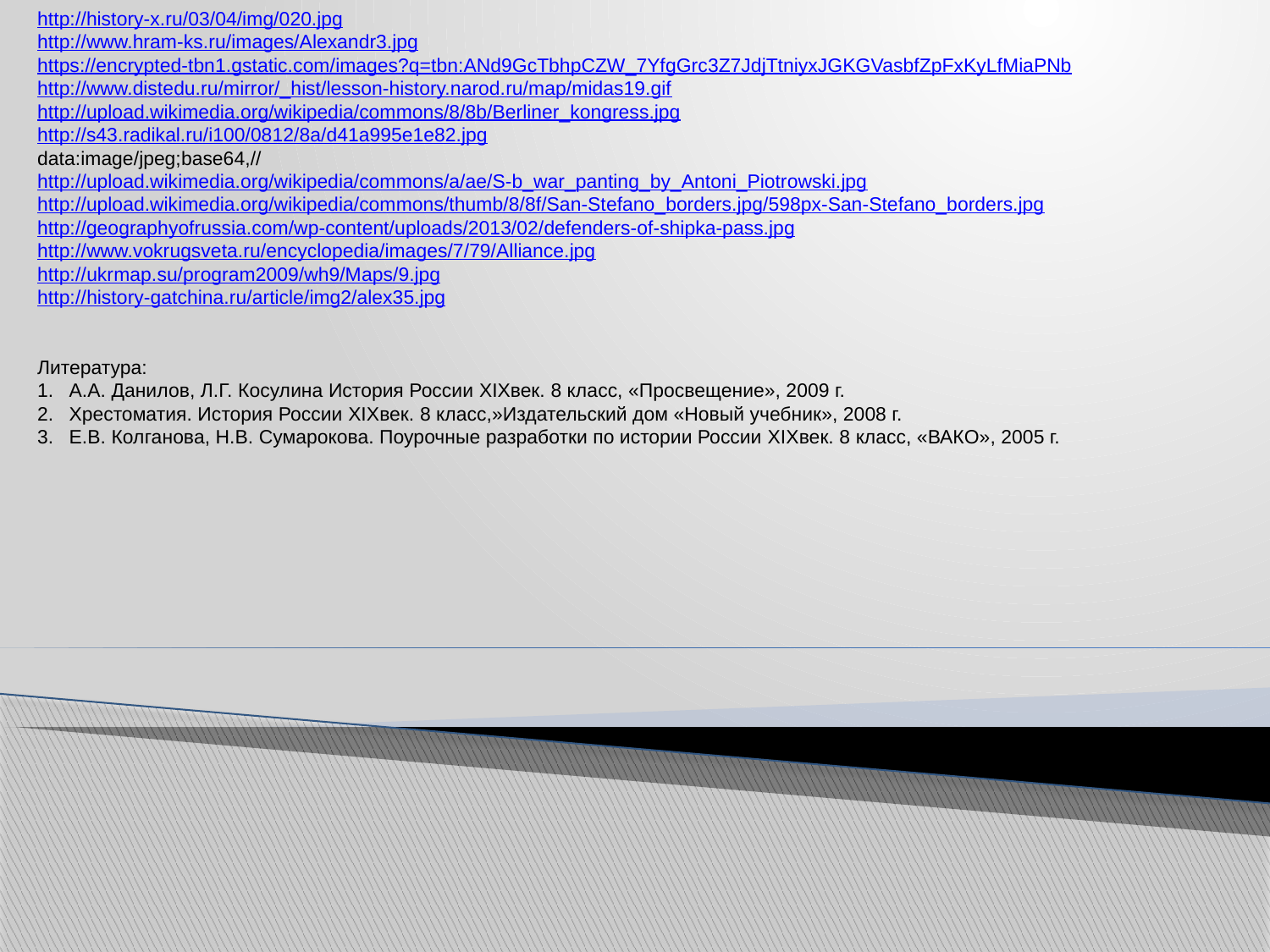

http://history-x.ru/03/04/img/020.jpg
http://www.hram-ks.ru/images/Alexandr3.jpg
https://encrypted-tbn1.gstatic.com/images?q=tbn:ANd9GcTbhpCZW_7YfgGrc3Z7JdjTtniyxJGKGVasbfZpFxKyLfMiaPNb
http://www.distedu.ru/mirror/_hist/lesson-history.narod.ru/map/midas19.gif
http://upload.wikimedia.org/wikipedia/commons/8/8b/Berliner_kongress.jpg
http://s43.radikal.ru/i100/0812/8a/d41a995e1e82.jpg
data:image/jpeg;base64,//
http://upload.wikimedia.org/wikipedia/commons/a/ae/S-b_war_panting_by_Antoni_Piotrowski.jpg
http://upload.wikimedia.org/wikipedia/commons/thumb/8/8f/San-Stefano_borders.jpg/598px-San-Stefano_borders.jpg
http://geographyofrussia.com/wp-content/uploads/2013/02/defenders-of-shipka-pass.jpg
http://www.vokrugsveta.ru/encyclopedia/images/7/79/Alliance.jpg
http://ukrmap.su/program2009/wh9/Maps/9.jpg
http://history-gatchina.ru/article/img2/alex35.jpg

Литература:
А.А. Данилов, Л.Г. Косулина История России XIXвек. 8 класс, «Просвещение», 2009 г.
Хрестоматия. История России XIXвек. 8 класс,»Издательский дом «Новый учебник», 2008 г.
Е.В. Колганова, Н.В. Сумарокова. Поурочные разработки по истории России XIXвек. 8 класс, «ВАКО», 2005 г.